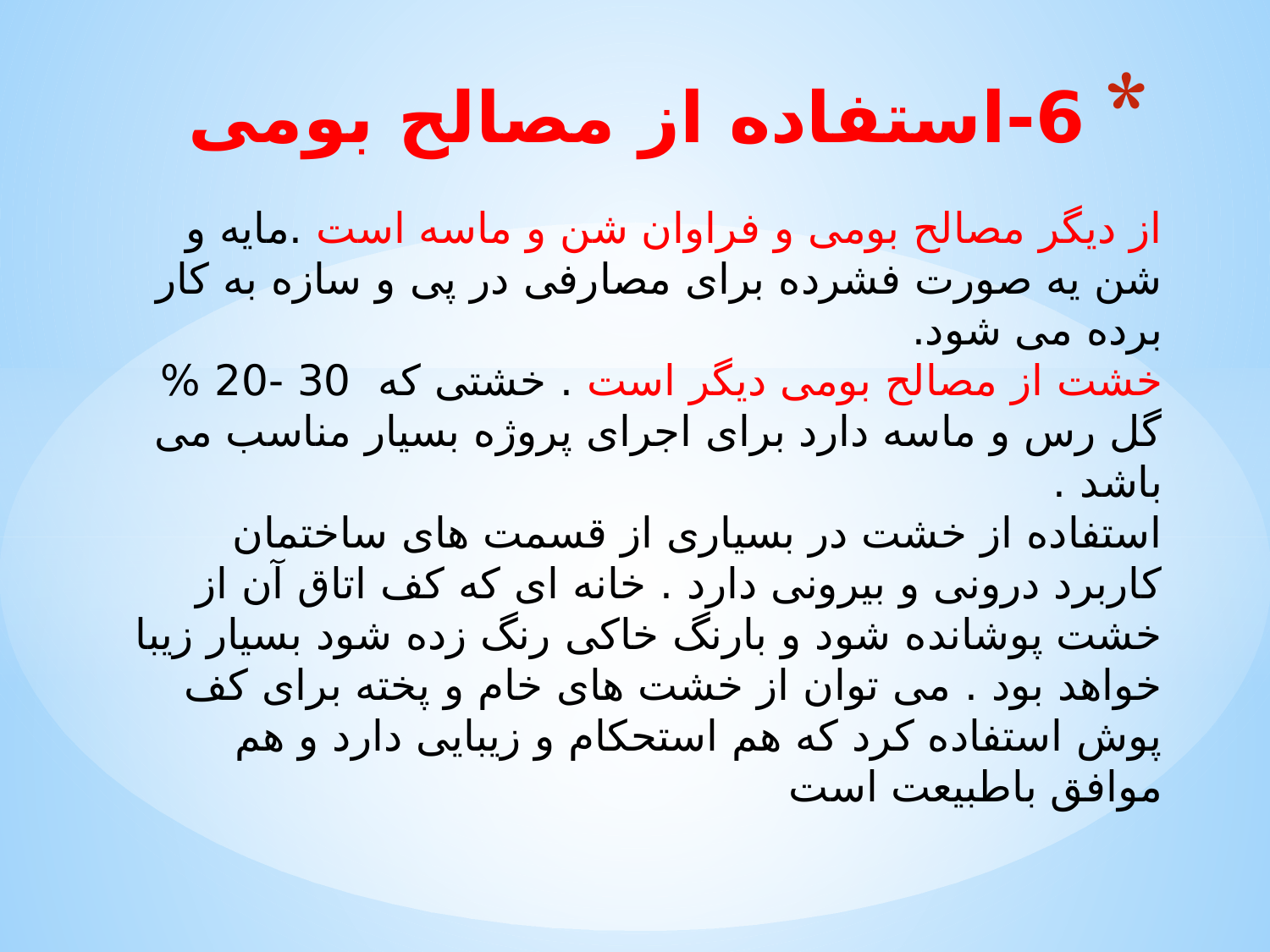

# 6-استفاده از مصالح بومی
از دیگر مصالح بومی و فراوان شن و ماسه است .مایه و شن یه صورت فشرده برای مصارفی در پی و سازه به کار برده می شود.
خشت از مصالح بومی دیگر است . خشتی که  30 -20 % گل رس و ماسه دارد برای اجرای پروژه بسیار مناسب می باشد .
استفاده از خشت در بسیاری از قسمت های ساختمان کاربرد درونی و بیرونی دارد . خانه ای که کف اتاق آن از خشت پوشانده شود و بارنگ خاکی رنگ زده شود بسیار زیبا خواهد بود . می توان از خشت های خام و پخته برای کف پوش استفاده کرد که هم استحکام و زیبایی دارد و هم موافق باطبیعت است